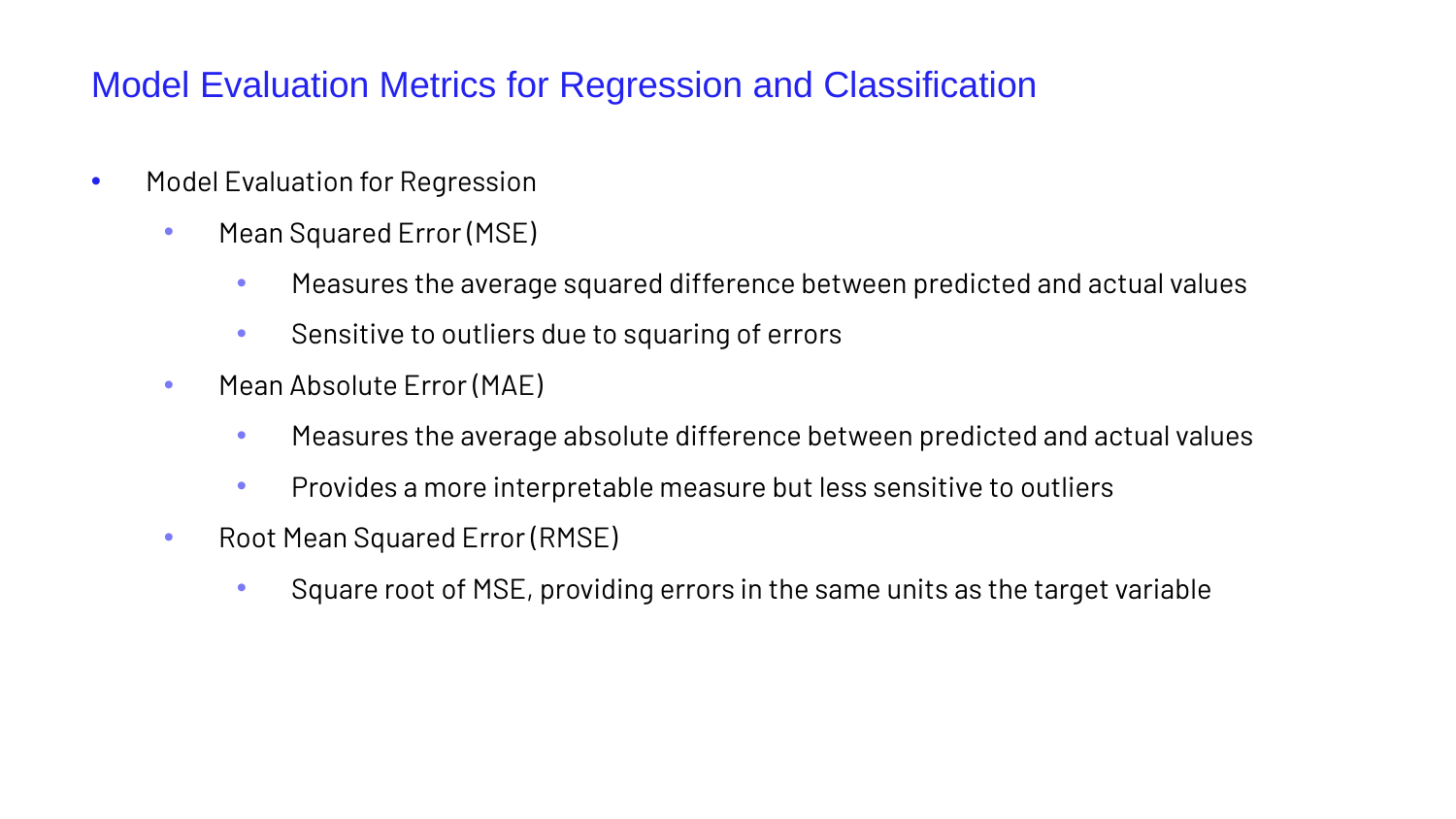

Model Evaluation Metrics for Regression and Classification
Model Evaluation for Regression
Mean Squared Error (MSE)
Measures the average squared difference between predicted and actual values
Sensitive to outliers due to squaring of errors
Mean Absolute Error (MAE)
Measures the average absolute difference between predicted and actual values
Provides a more interpretable measure but less sensitive to outliers
Root Mean Squared Error (RMSE)
Square root of MSE, providing errors in the same units as the target variable